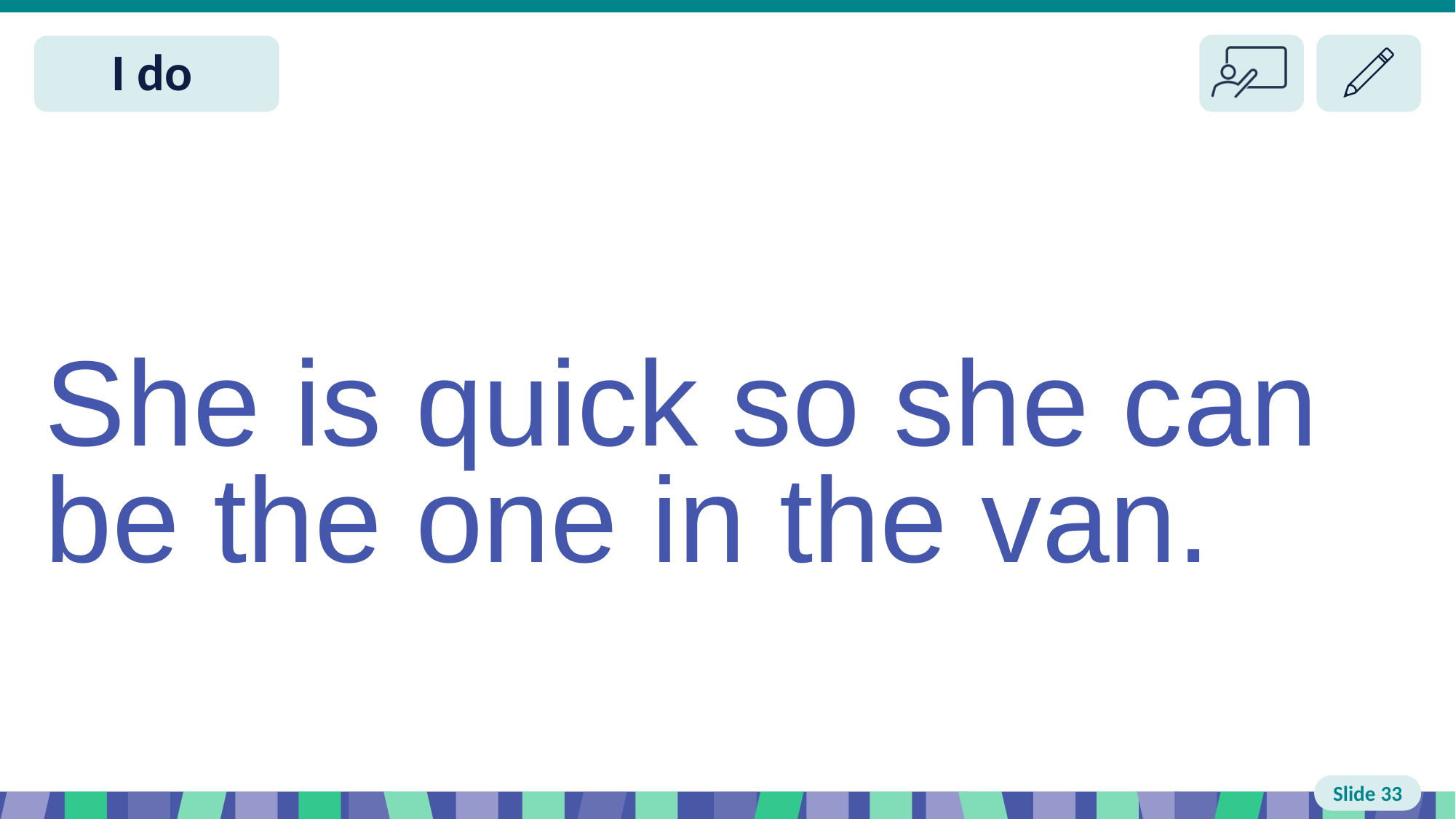

Slide 33 I do
She is quick so she can be the one in the van.